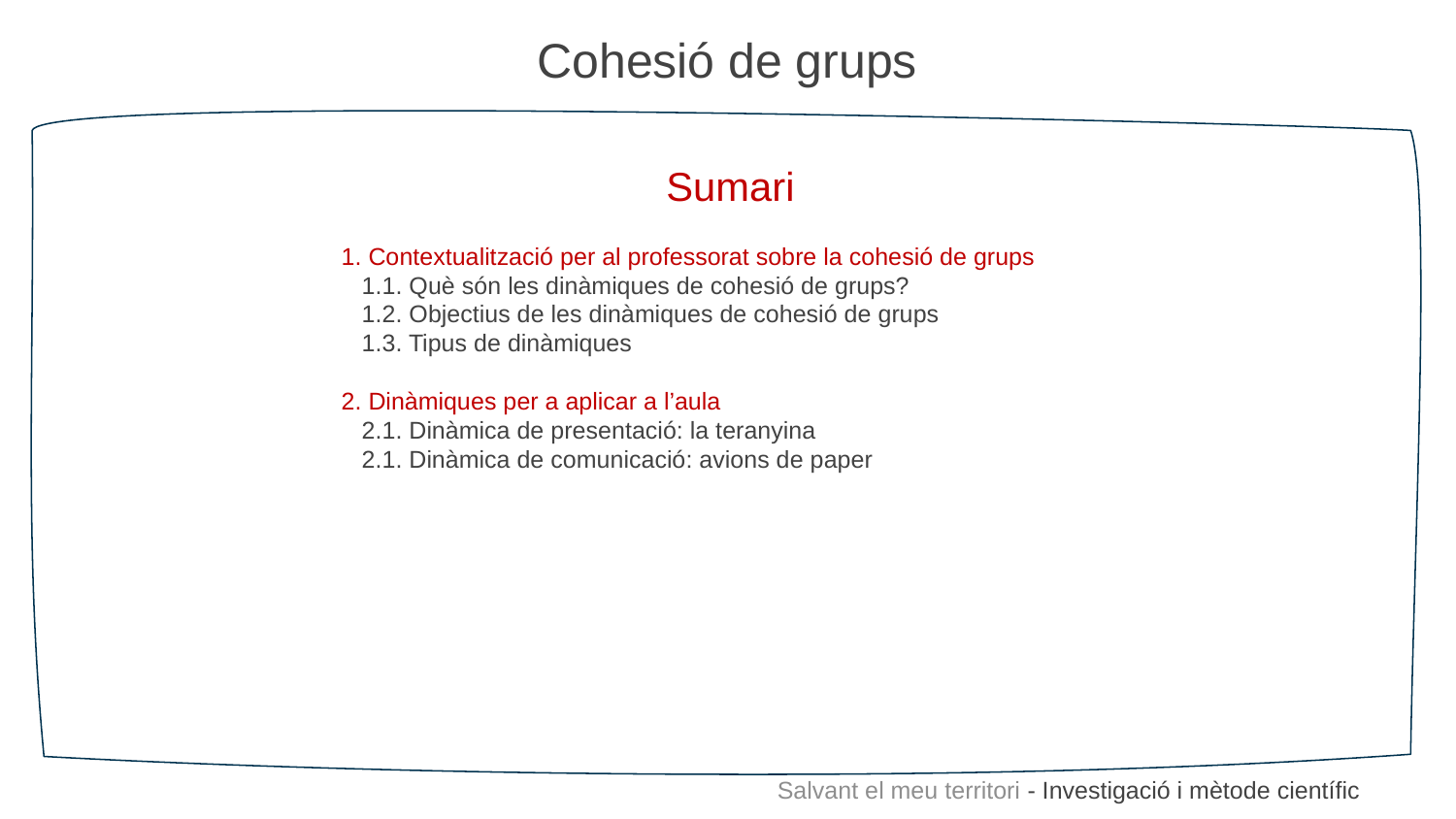

# Cohesió de grups

Sumari
1. Contextualització per al professorat sobre la cohesió de grups
   1.1. Què són les dinàmiques de cohesió de grups?
   1.2. Objectius de les dinàmiques de cohesió de grups
   1.3. Tipus de dinàmiques
2. Dinàmiques per a aplicar a l’aula
   2.1. Dinàmica de presentació: la teranyina
   2.1. Dinàmica de comunicació: avions de paper
Salvant el meu territori - Investigació i mètode científic